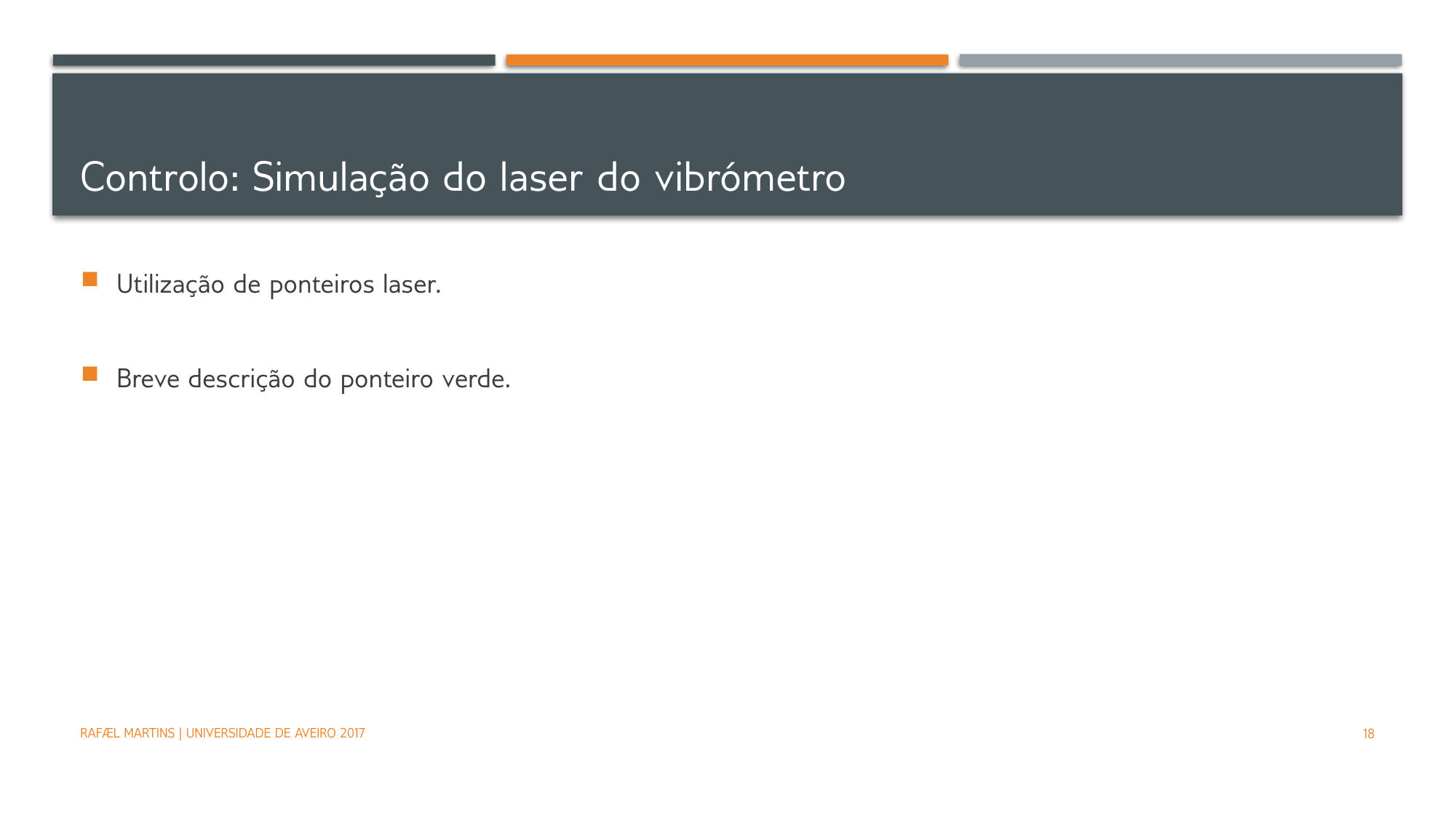

# Controlo: Simulação do laser do vibrómetro
Utilização de ponteiros laser.

Breve descrição do ponteiro verde.
Rafael Martins | Universidade de Aveiro 2017
18